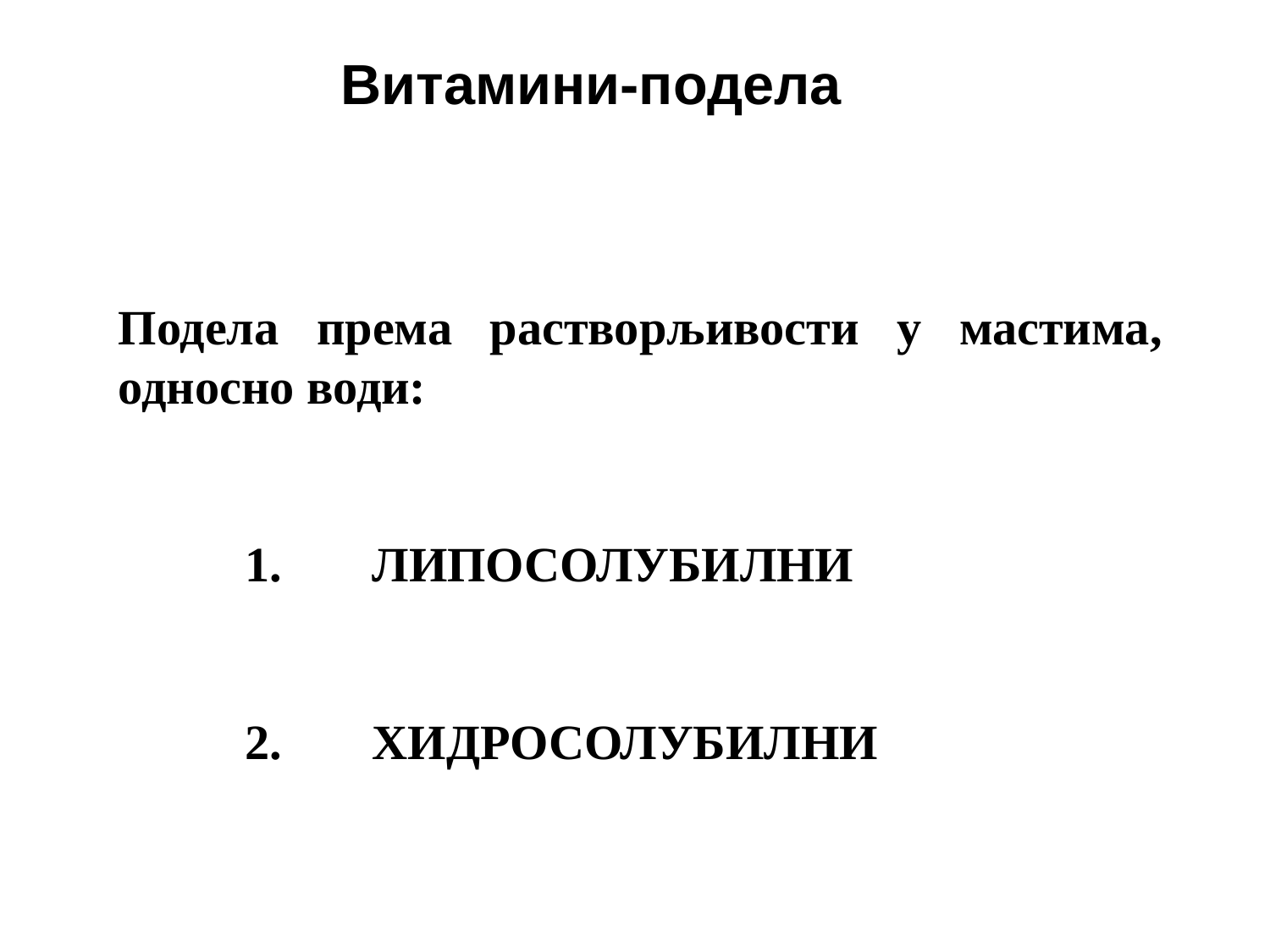

Витамини-подела

Подела према растворљивости у мастима, односно води:

1.	ЛИПОСОЛУБИЛНИ

2.	ХИДРОСОЛУБИЛНИ